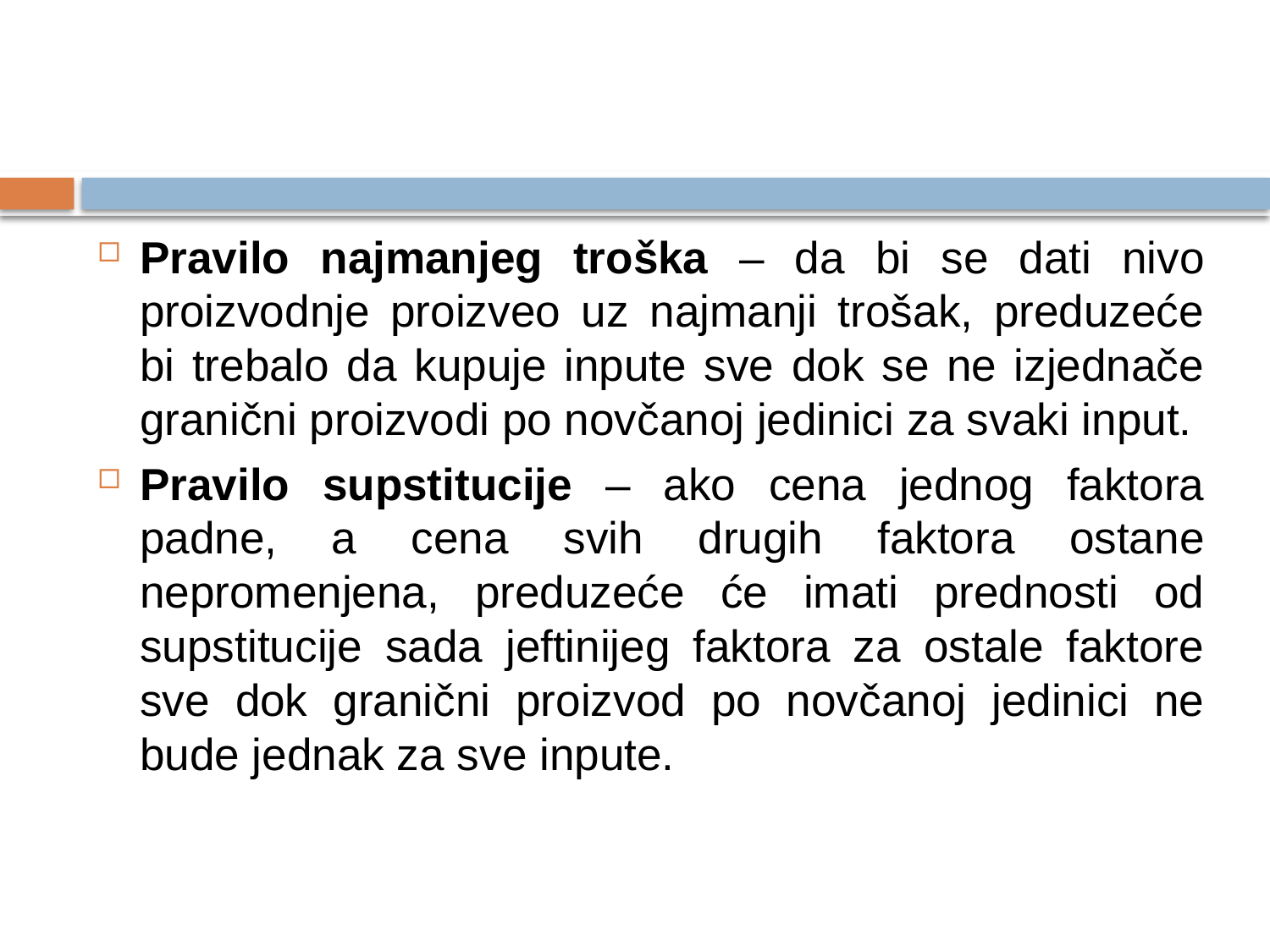

#
Pravilo najmanjeg troška – da bi se dati nivo proizvodnje proizveo uz najmanji trošak, preduzeće bi trebalo da kupuje inpute sve dok se ne izjednače granični proizvodi po novčanoj jedinici za svaki input.
Pravilo supstitucije – ako cena jednog faktora padne, a cena svih drugih faktora ostane nepromenjena, preduzeće će imati prednosti od supstitucije sada jeftinijeg faktora za ostale faktore sve dok granični proizvod po novčanoj jedinici ne bude jednak za sve inpute.